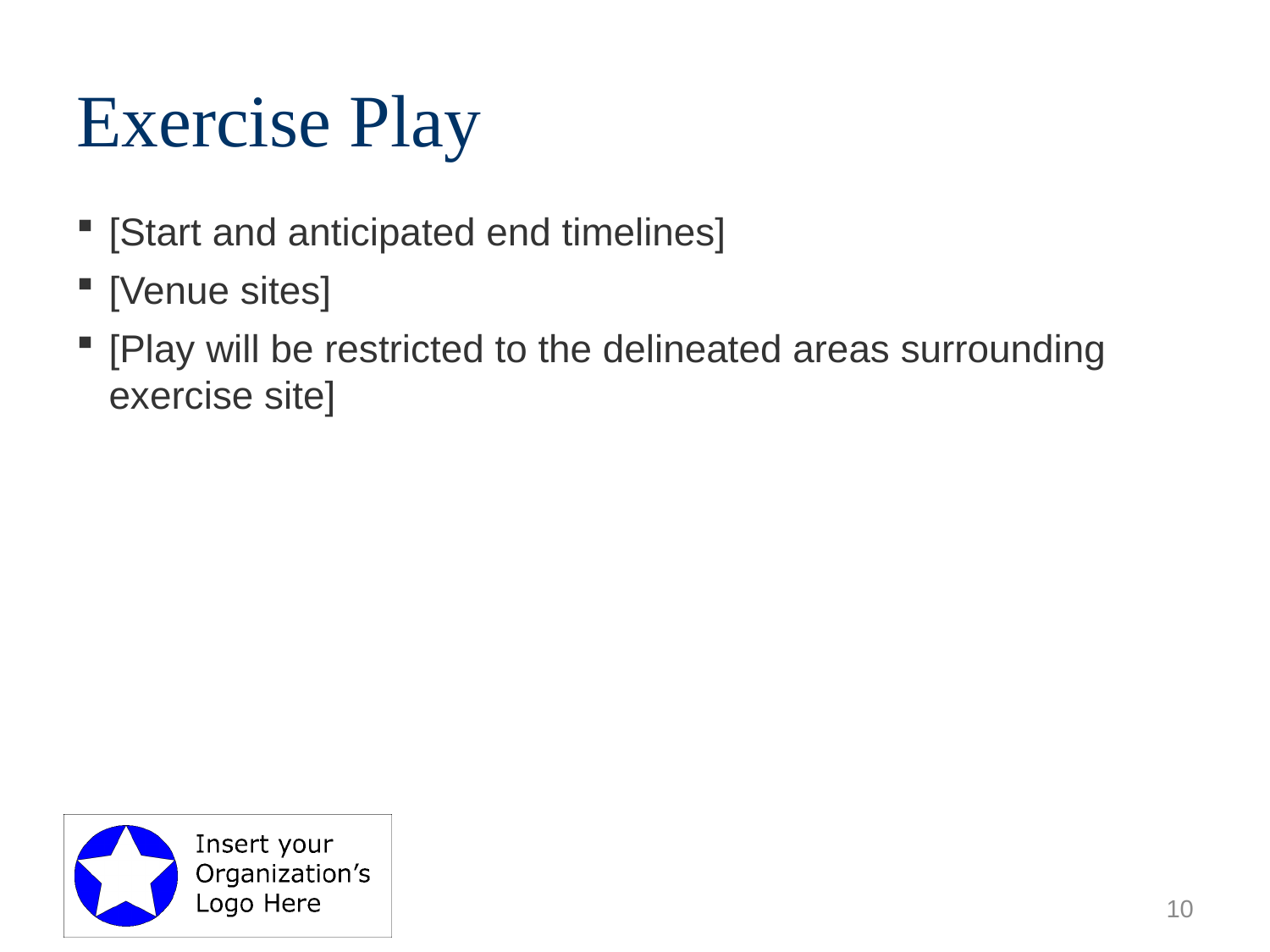

# Exercise Play
[Start and anticipated end timelines]
[Venue sites]
[Play will be restricted to the delineated areas surrounding exercise site]
10